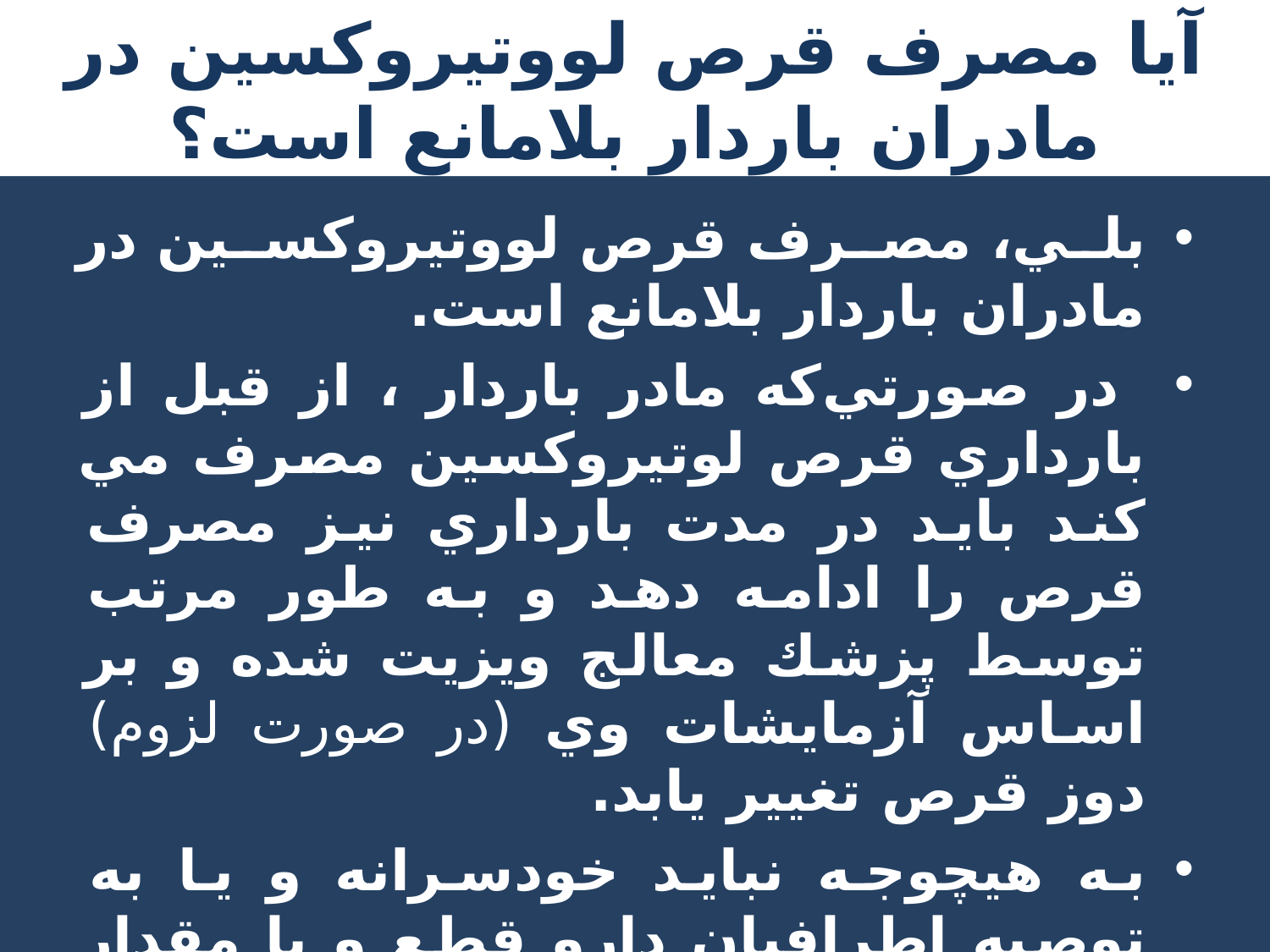

# آيا مصرف قرص لووتيروكسين در مادران باردار بلامانع است؟
بلي، مصرف قرص لووتيروكسين در مادران باردار بلامانع است.
 در صورتي‌كه مادر باردار ، از قبل از بارداري قرص لوتيروكسين مصرف مي كند بايد در مدت بارداري نيز مصرف قرص را ادامه دهد و به طور مرتب توسط پزشك معالج ويزيت شده و بر اساس آزمايشات وي (در صورت لزوم) دوز قرص تغيير يابد.
به هيچوجه نبايد خودسرانه و يا به توصيه اطرافيان دارو قطع و يا مقدار آن كم شود.